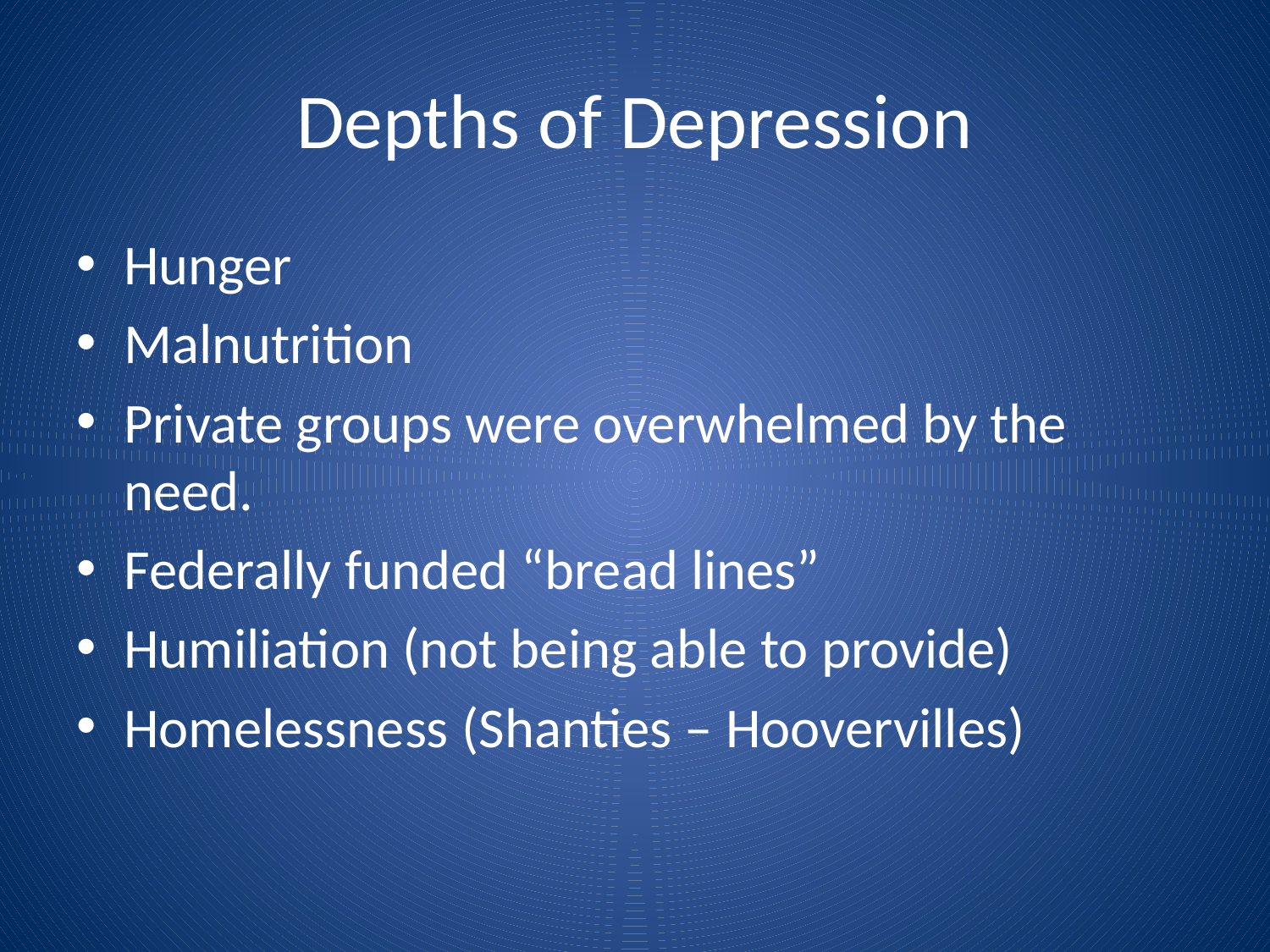

# Depths of Depression
Hunger
Malnutrition
Private groups were overwhelmed by the need.
Federally funded “bread lines”
Humiliation (not being able to provide)
Homelessness (Shanties – Hoovervilles)